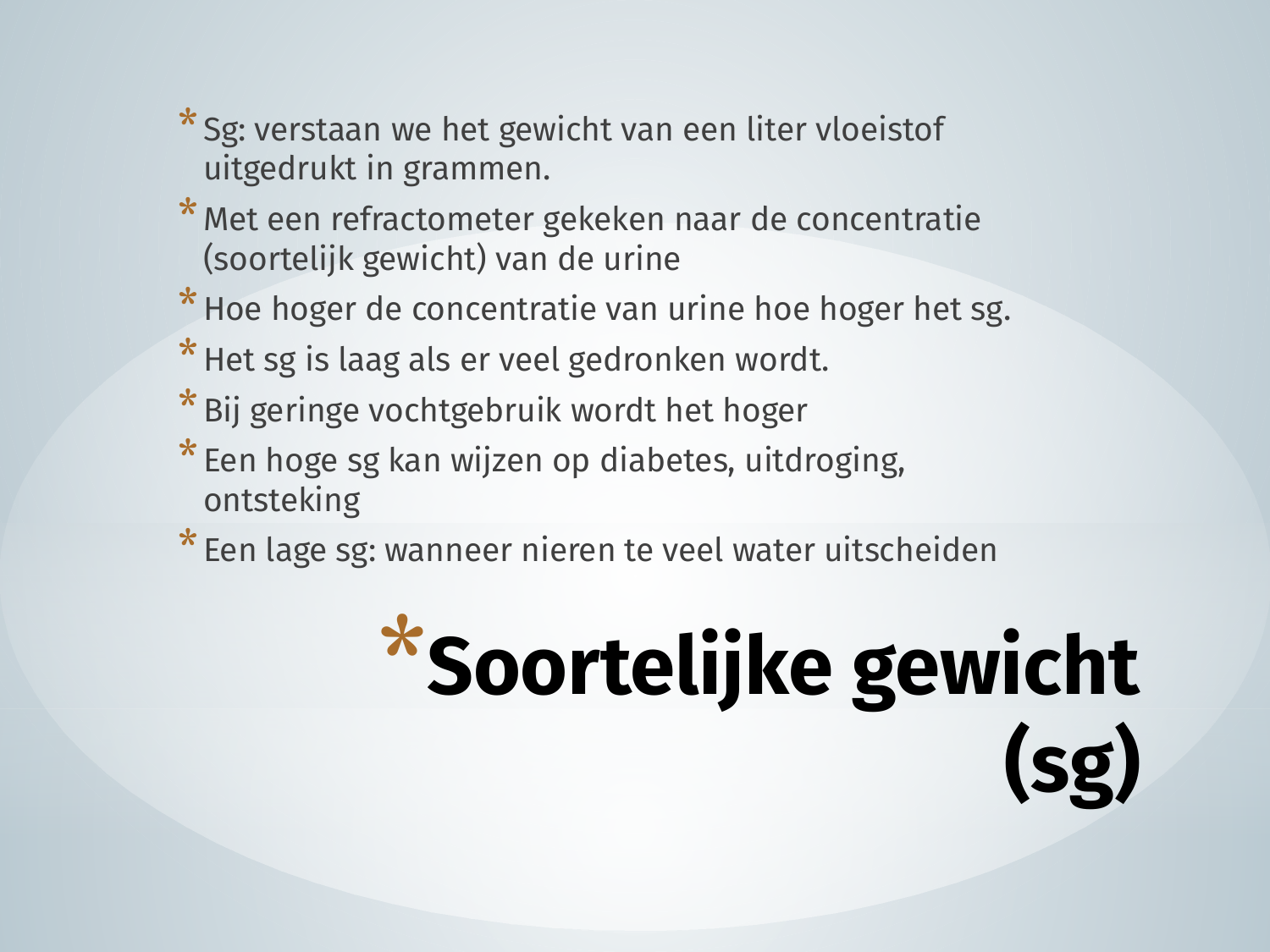

Sg: verstaan we het gewicht van een liter vloeistof uitgedrukt in grammen.
Met een refractometer gekeken naar de concentratie (soortelijk gewicht) van de urine
Hoe hoger de concentratie van urine hoe hoger het sg.
Het sg is laag als er veel gedronken wordt.
Bij geringe vochtgebruik wordt het hoger
Een hoge sg kan wijzen op diabetes, uitdroging, ontsteking
Een lage sg: wanneer nieren te veel water uitscheiden
# Soortelijke gewicht (sg)